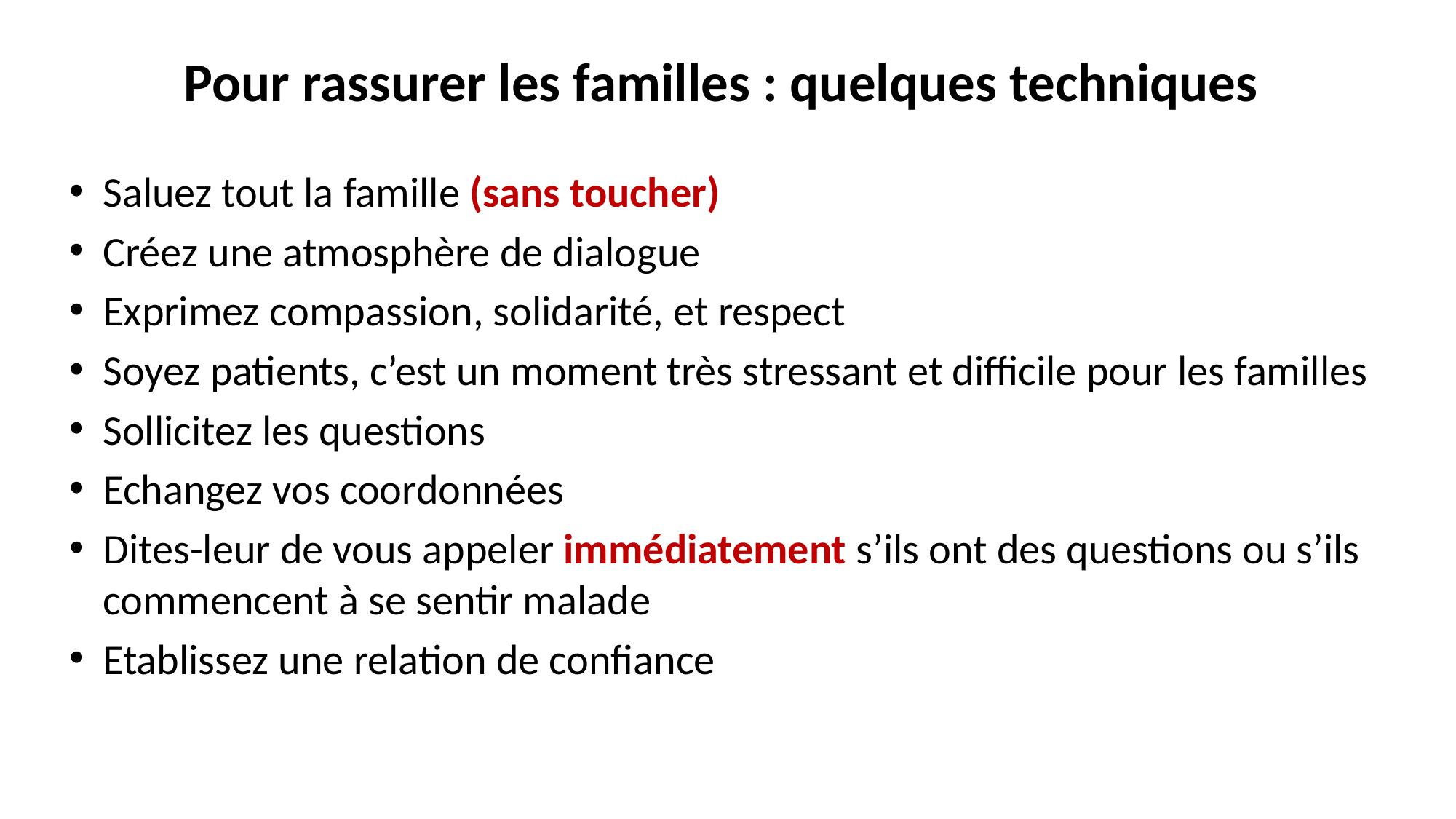

# Pour rassurer les familles : quelques techniques
Saluez tout la famille (sans toucher)
Créez une atmosphère de dialogue
Exprimez compassion, solidarité, et respect
Soyez patients, c’est un moment très stressant et difficile pour les familles
Sollicitez les questions
Echangez vos coordonnées
Dites-leur de vous appeler immédiatement s’ils ont des questions ou s’ils commencent à se sentir malade
Etablissez une relation de confiance